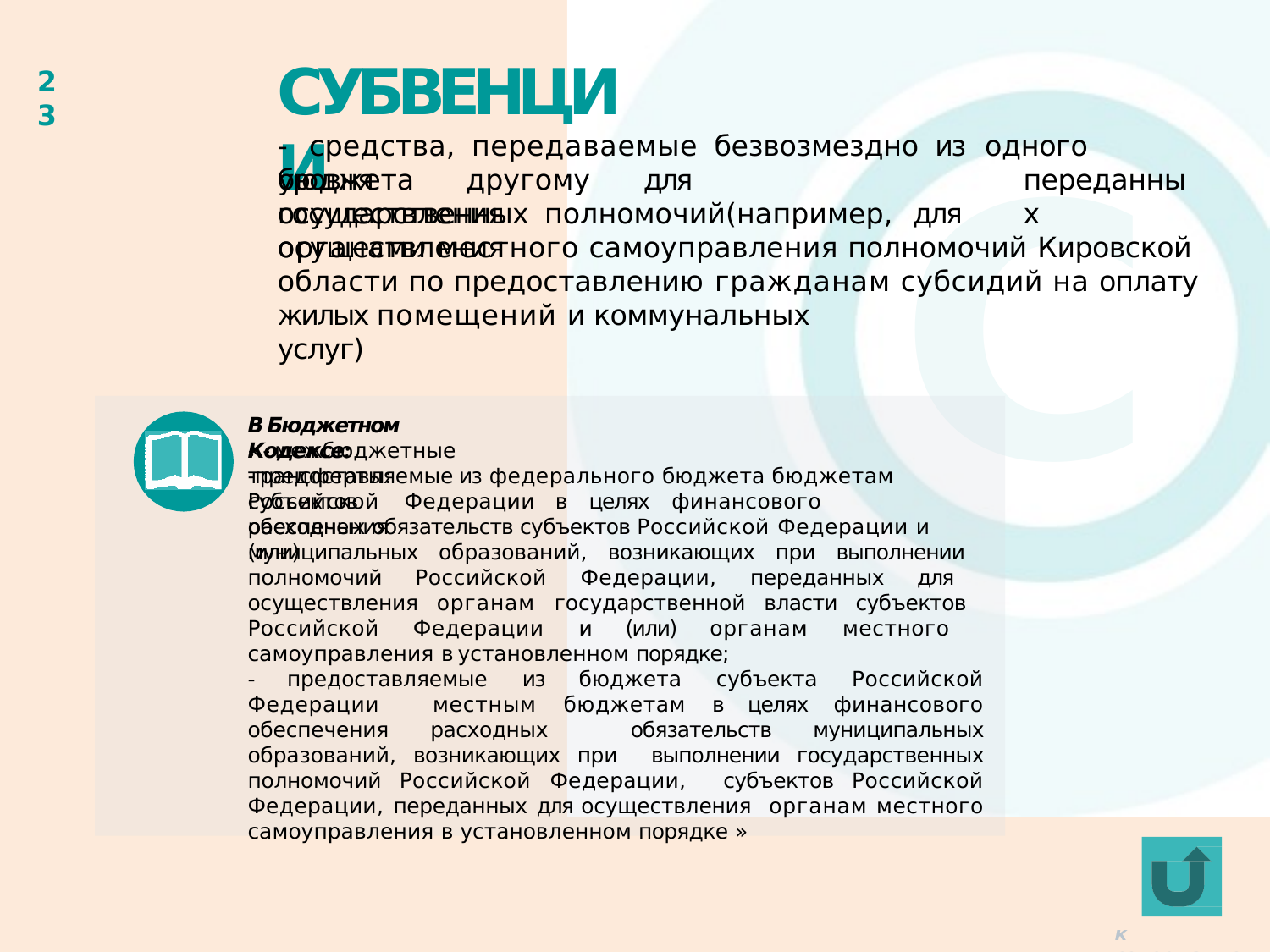

# СУБВЕНЦИИ
23
С
-	средства,	передаваемые	безвозмездно	из	одного	уровня
бюджета	другому	для	осуществления
переданных
государственных	полномочий(например,	для	осуществления
органами местного самоуправления полномочий Кировской
области по предоставлению гражданам субсидий на оплату
жилых помещений и коммунальных услуг)

В Бюджетном Кодексе:

« - межбюджетные трансферты:
-предоставляемые из федерального бюджета бюджетам субъектов
Российской	Федерации	в	целях	финансового	обеспечения
расходных обязательств субъектов Российской Федерации и (или)
муниципальных образований, возникающих при выполнении  полномочий Российской Федерации, переданных для  осуществления органам государственной власти субъектов  Российской Федерации и (или) органам местного  самоуправления в установленном порядке;
- предоставляемые из бюджета субъекта Российской Федерации  местным бюджетам в целях финансового обеспечения расходных  обязательств муниципальных образований, возникающих при  выполнении государственных полномочий Российской Федерации,  субъектов Российской Федерации, переданных для осуществления  органам местного самоуправления в установленном порядке »

к содержанию